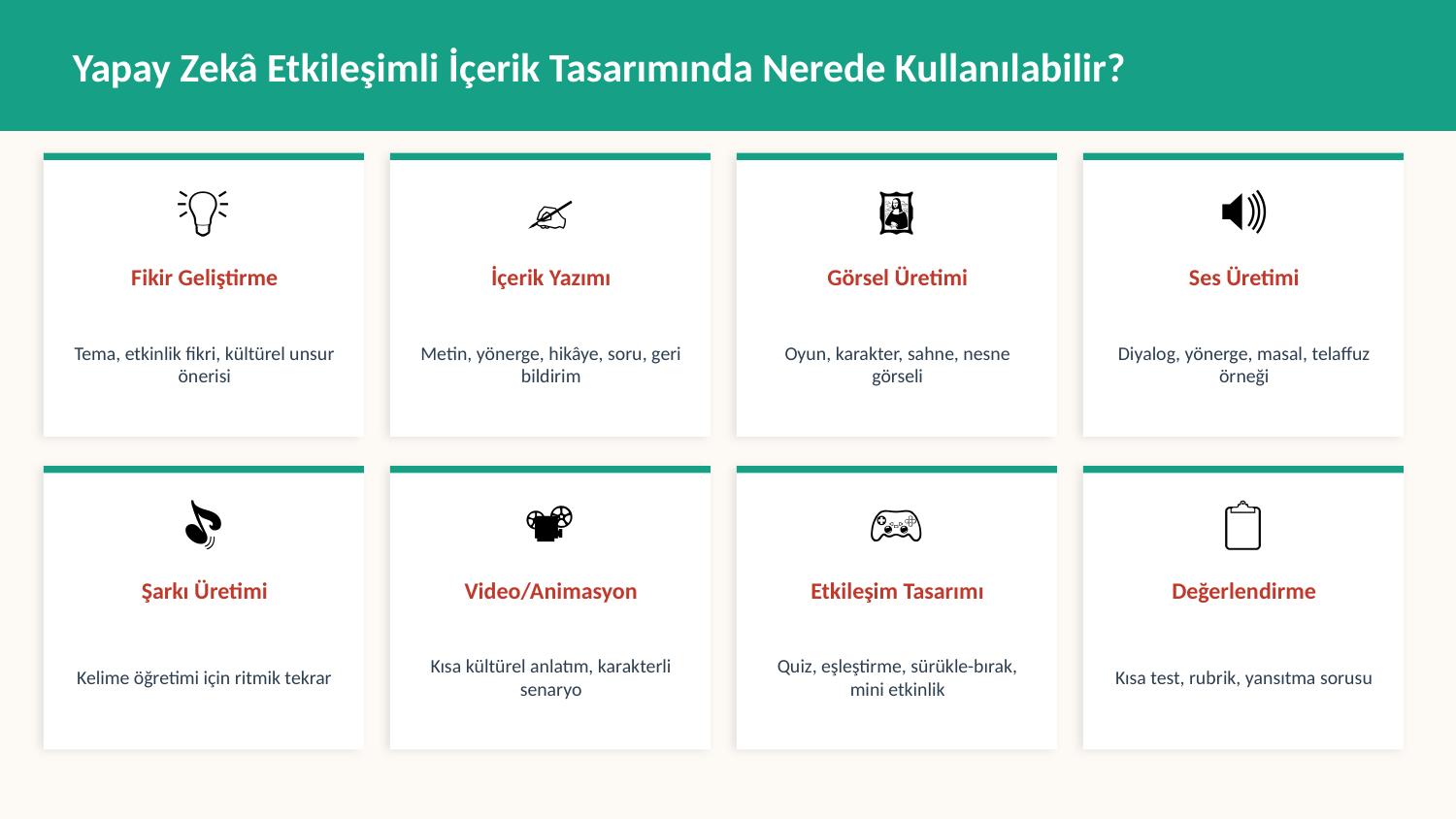

Yapay Zekâ Etkileşimli İçerik Tasarımında Nerede Kullanılabilir?

💡
✍️
🖼️
🔊
Fikir Geliştirme
İçerik Yazımı
Görsel Üretimi
Ses Üretimi
Tema, etkinlik fikri, kültürel unsur önerisi
Metin, yönerge, hikâye, soru, geri bildirim
Oyun, karakter, sahne, nesne görseli
Diyalog, yönerge, masal, telaffuz örneği

🎵
📽️
🎮
📋
Şarkı Üretimi
Video/Animasyon
Etkileşim Tasarımı
Değerlendirme
Kelime öğretimi için ritmik tekrar
Kısa kültürel anlatım, karakterli senaryo
Quiz, eşleştirme, sürükle-bırak, mini etkinlik
Kısa test, rubrik, yansıtma sorusu